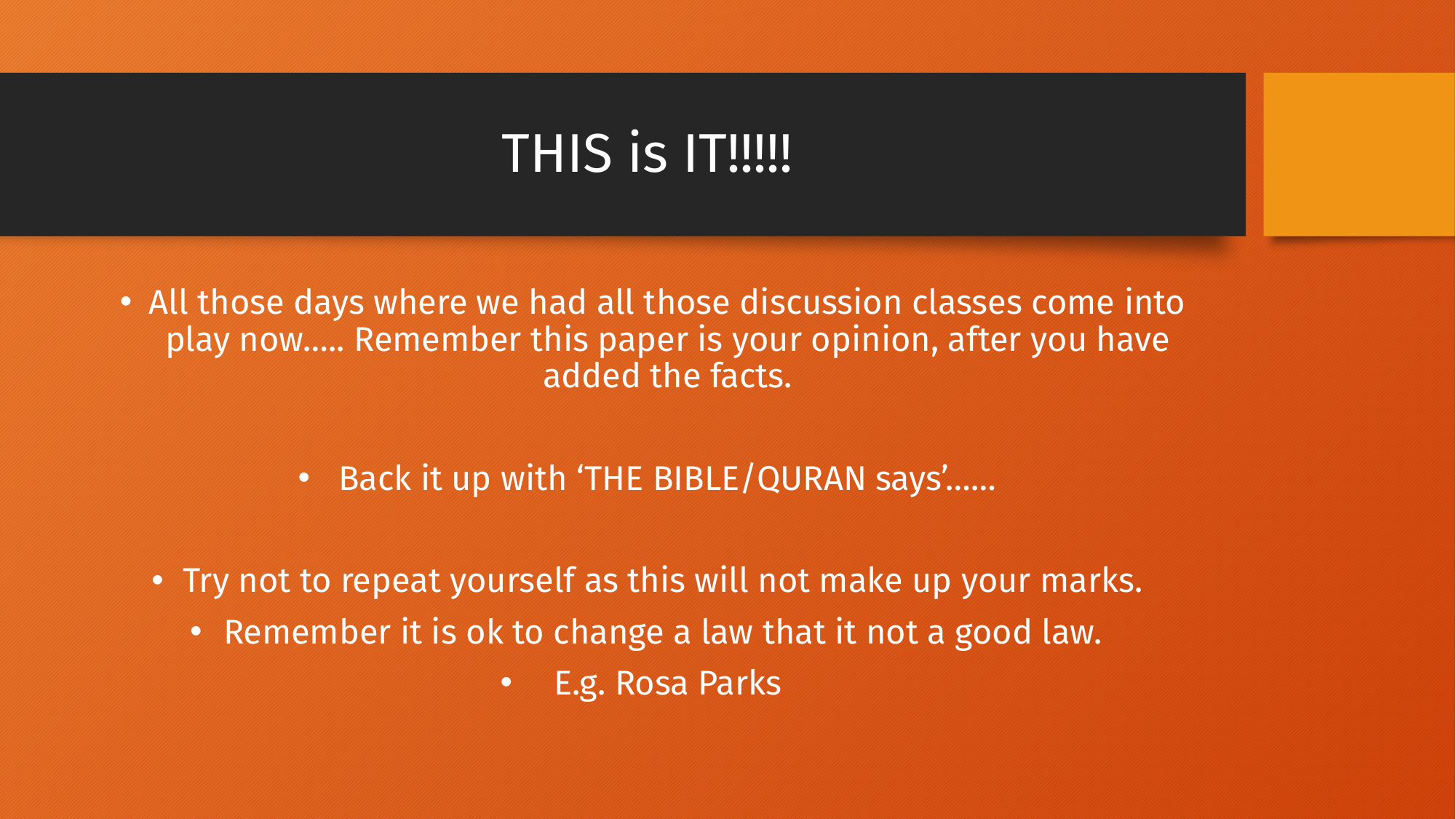

# THIS is IT!!!!!
All those days where we had all those discussion classes come into play now….. Remember this paper is your opinion, after you have added the facts.

Back it up with ‘THE BIBLE/QURAN says’……

Try not to repeat yourself as this will not make up your marks.
Remember it is ok to change a law that it not a good law.
E.g. Rosa Parks